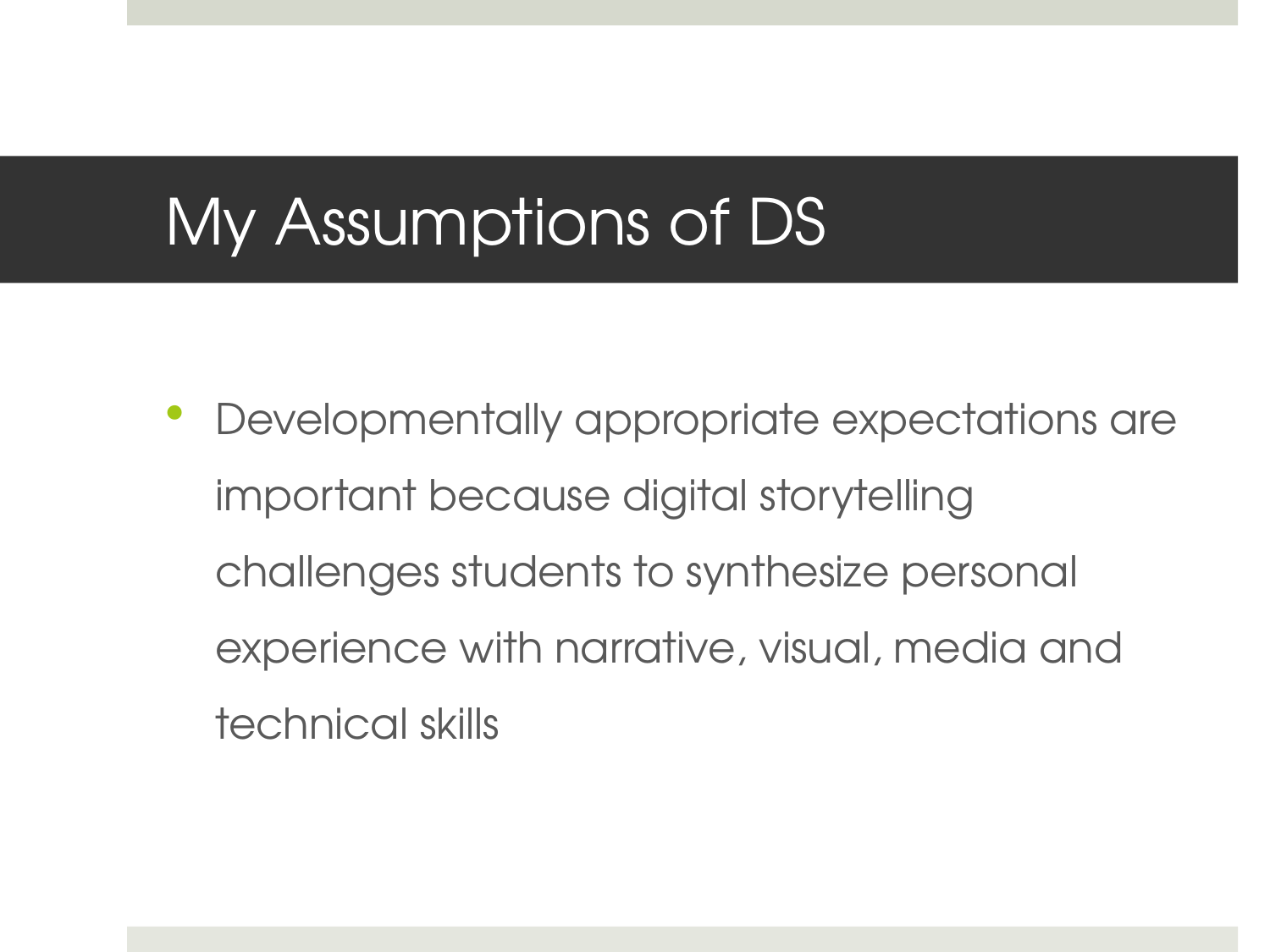

# My Assumptions of DS
Developmentally appropriate expectations are important because digital storytelling challenges students to synthesize personal experience with narrative, visual, media and technical skills